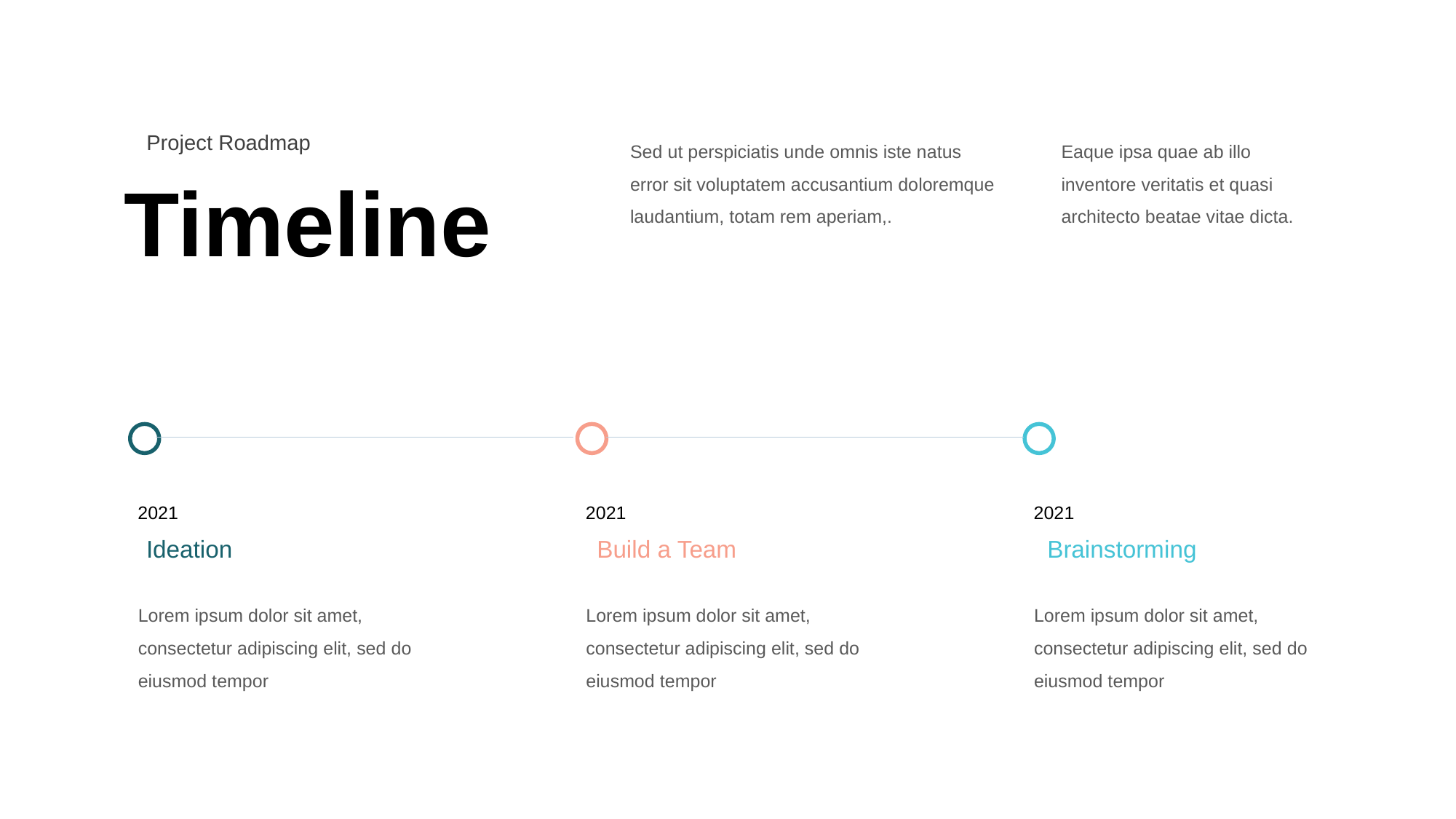

Project Roadmap
Sed ut perspiciatis unde omnis iste natus error sit voluptatem accusantium doloremque laudantium, totam rem aperiam,.
Eaque ipsa quae ab illo inventore veritatis et quasi architecto beatae vitae dicta.
Timeline

2021
2021
2021
Ideation
Build a Team
Brainstorming
Lorem ipsum dolor sit amet, consectetur adipiscing elit, sed do eiusmod tempor
Lorem ipsum dolor sit amet, consectetur adipiscing elit, sed do eiusmod tempor
Lorem ipsum dolor sit amet, consectetur adipiscing elit, sed do eiusmod tempor